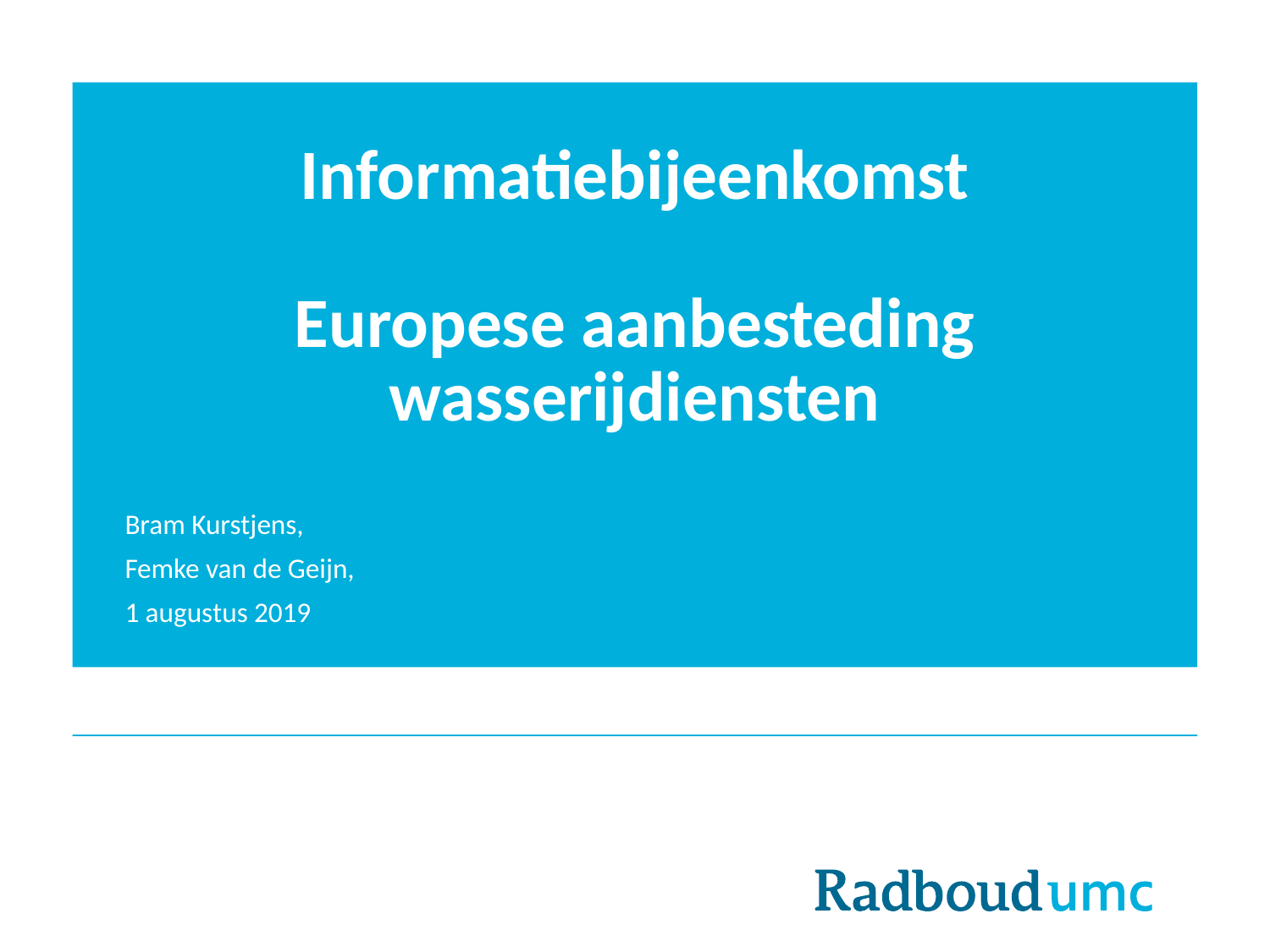

# Informatiebijeenkomst Europese aanbesteding wasserijdiensten
Bram Kurstjens,
Femke van de Geijn,
1 augustus 2019